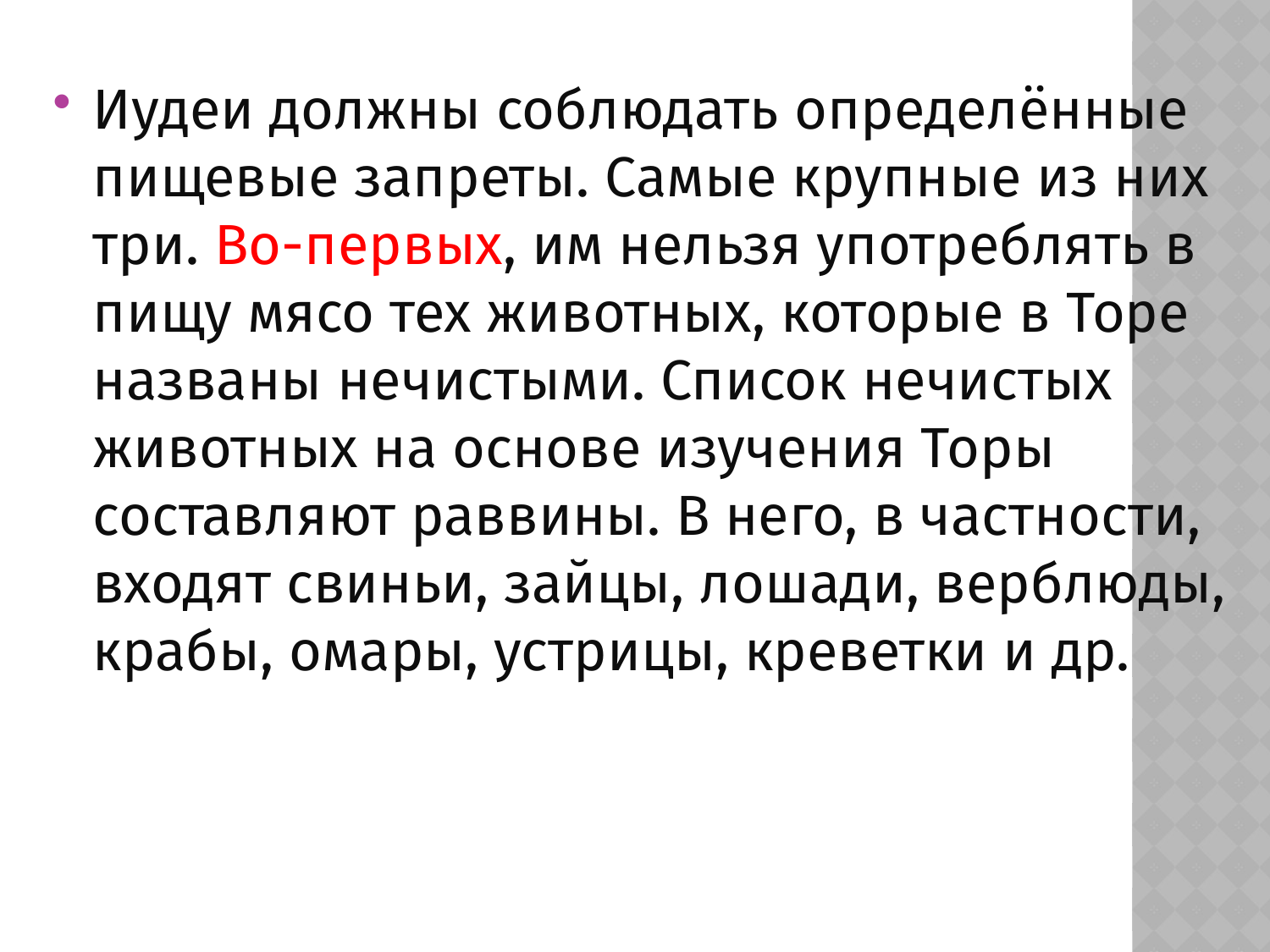

Иудеи должны соблюдать определённые пищевые запреты. Самые крупные из них три. Во-первых, им нельзя употреблять в пищу мясо тех животных, которые в Торе названы нечистыми. Список нечистых животных на основе изучения Торы составляют раввины. В него, в частности, входят свиньи, зайцы, лошади, верблюды, крабы, омары, устрицы, креветки и др.